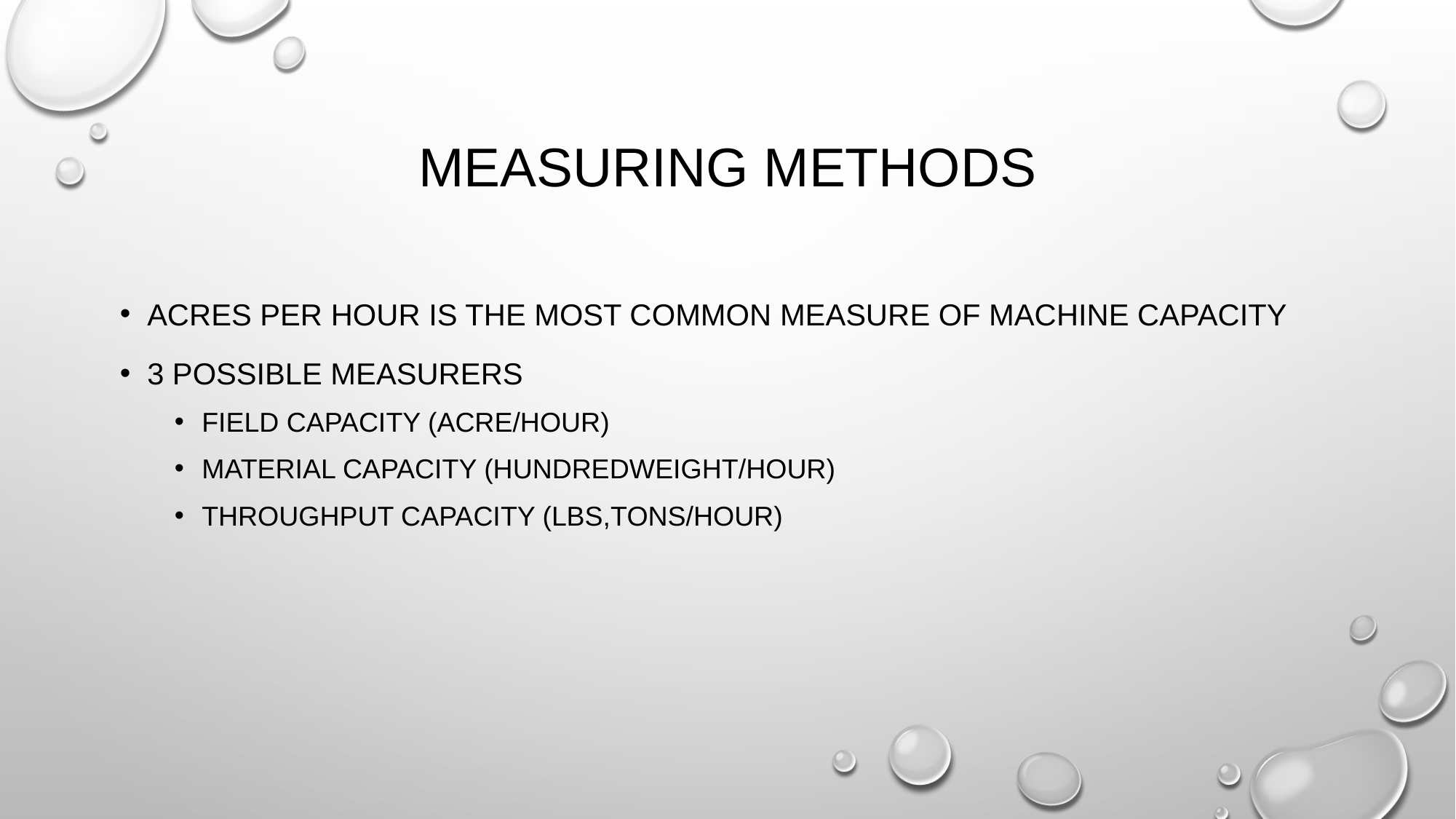

# Measuring methods
Acres per hour is the most common measure of machine capacity
3 possible measurers
Field capacity (Acre/Hour)
Material Capacity (Hundredweight/hour)
Throughput capacity (lbs,Tons/hour)